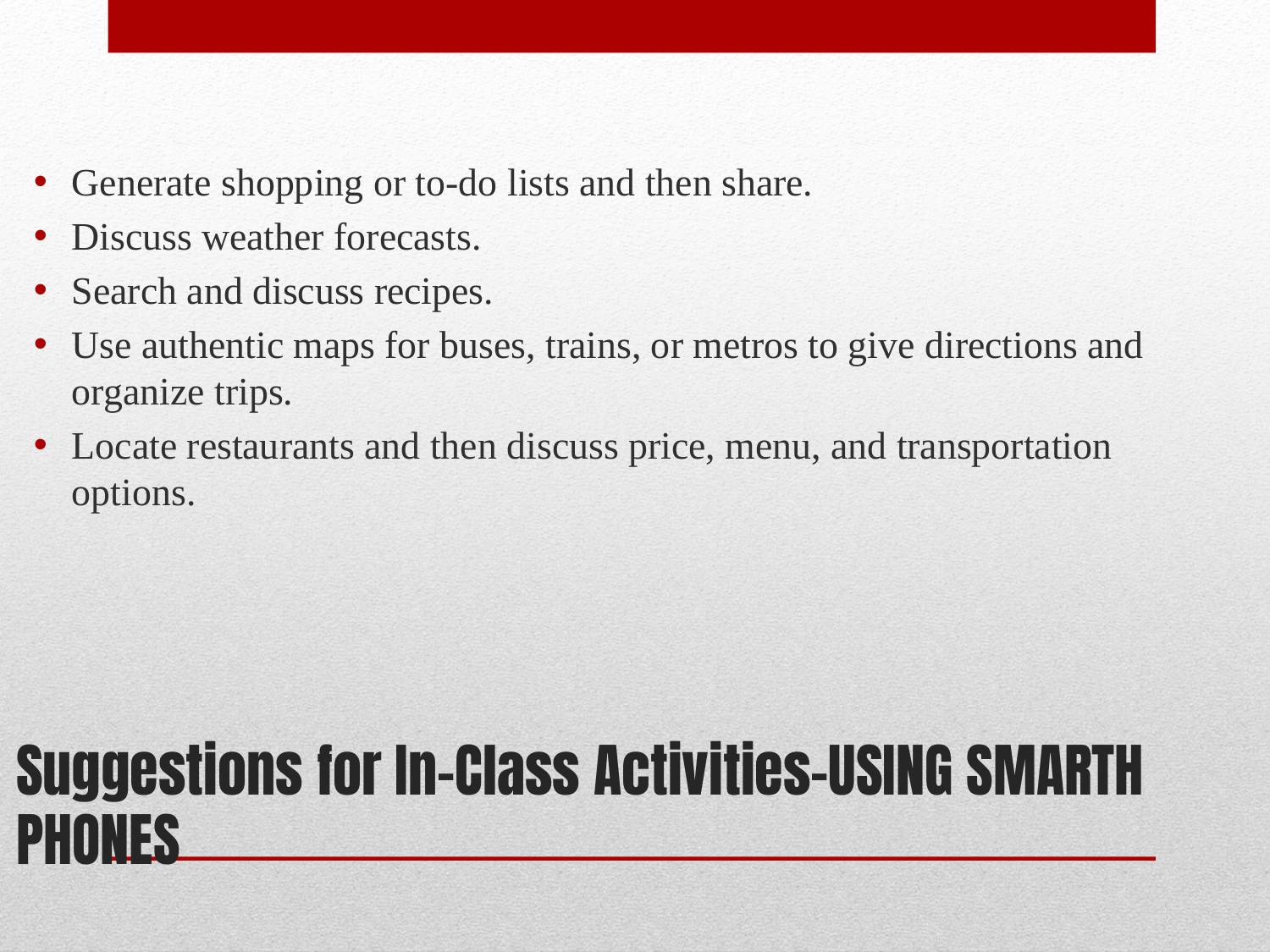

Generate shopping or to-do lists and then share.
Discuss weather forecasts.
Search and discuss recipes.
Use authentic maps for buses, trains, or metros to give directions and organize trips.
Locate restaurants and then discuss price, menu, and transportation options.

# Suggestions for In-Class Activities-USING SMARTH PHONES